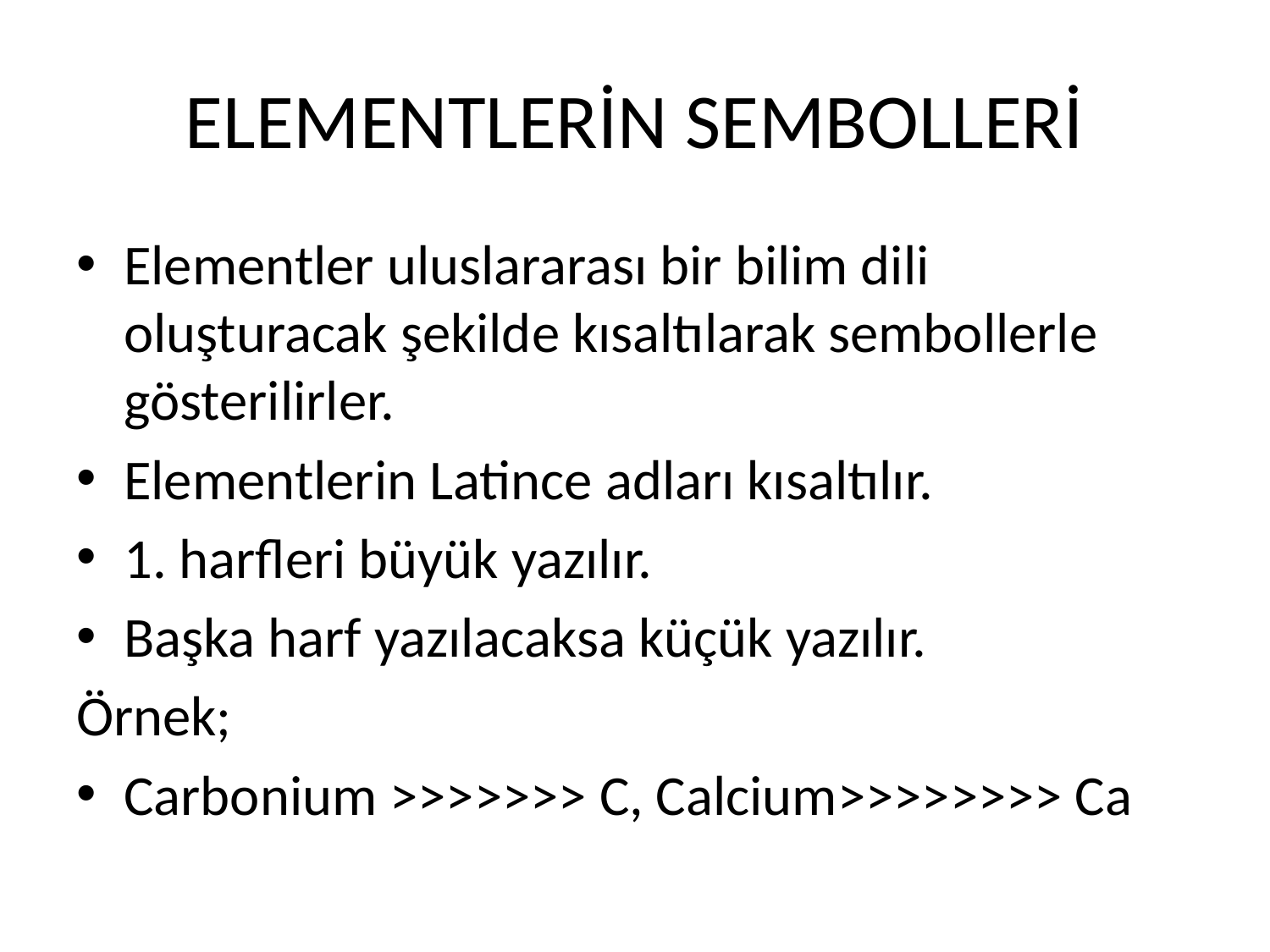

# ELEMENTLERİN SEMBOLLERİ
Elementler uluslararası bir bilim dili oluşturacak şekilde kısaltılarak sembollerle gösterilirler.
Elementlerin Latince adları kısaltılır.
1. harfleri büyük yazılır.
Başka harf yazılacaksa küçük yazılır.
Örnek;
Carbonium >>>>>>> C, Calcium>>>>>>>> Ca